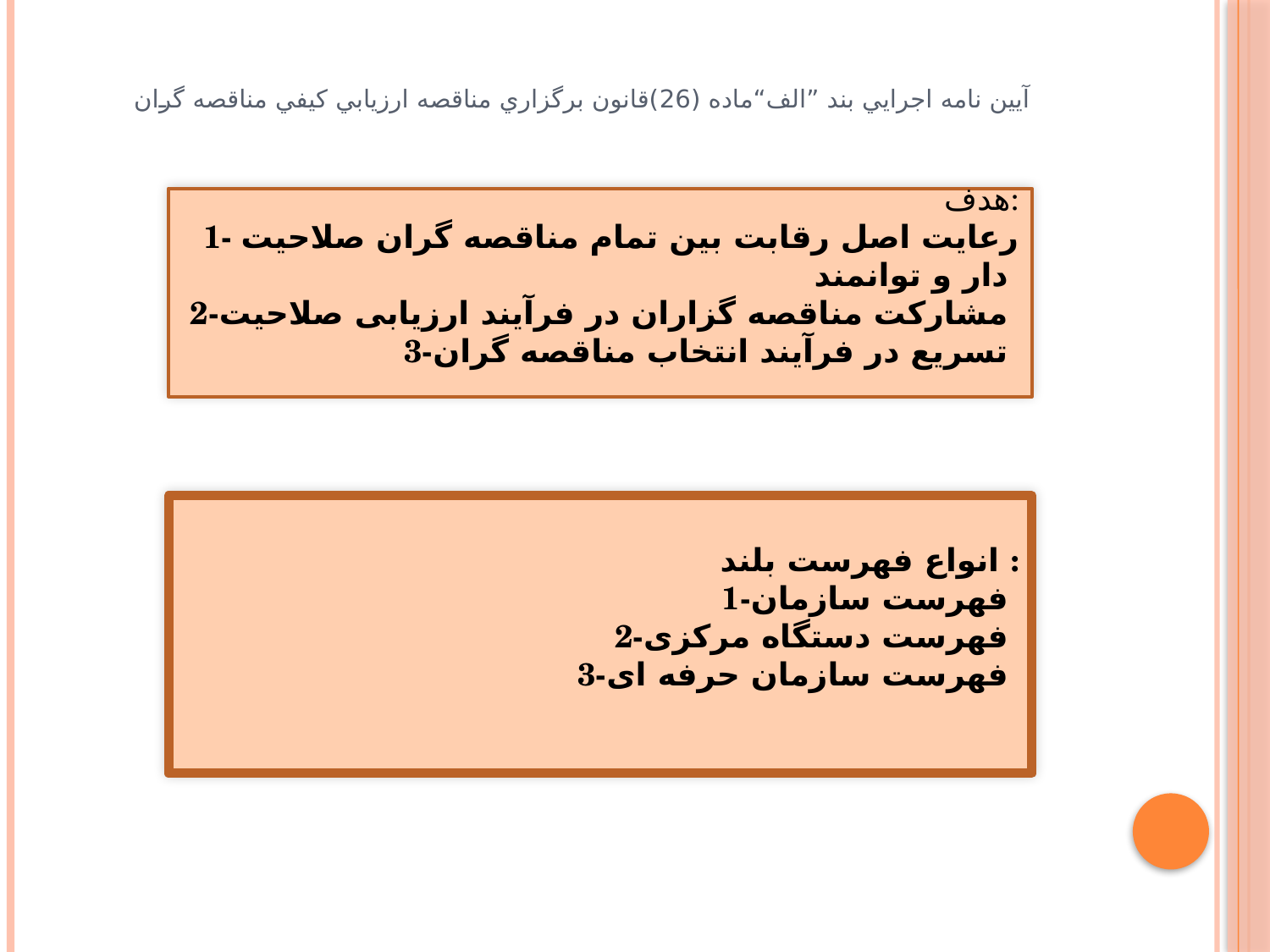

# آيين نامه اجرايي بند ”الف“ماده (26)قانون برگزاري مناقصه ارزيابي كيفي مناقصه گران
هدف:
1- رعایت اصل رقابت بین تمام مناقصه گران صلاحیت دار و توانمند
2-مشارکت مناقصه گزاران در فرآیند ارزیابی صلاحیت
3-تسریع در فرآیند انتخاب مناقصه گران

انواع فهرست بلند :
1-فهرست سازمان
2-فهرست دستگاه مرکزی
3-فهرست سازمان حرفه ای